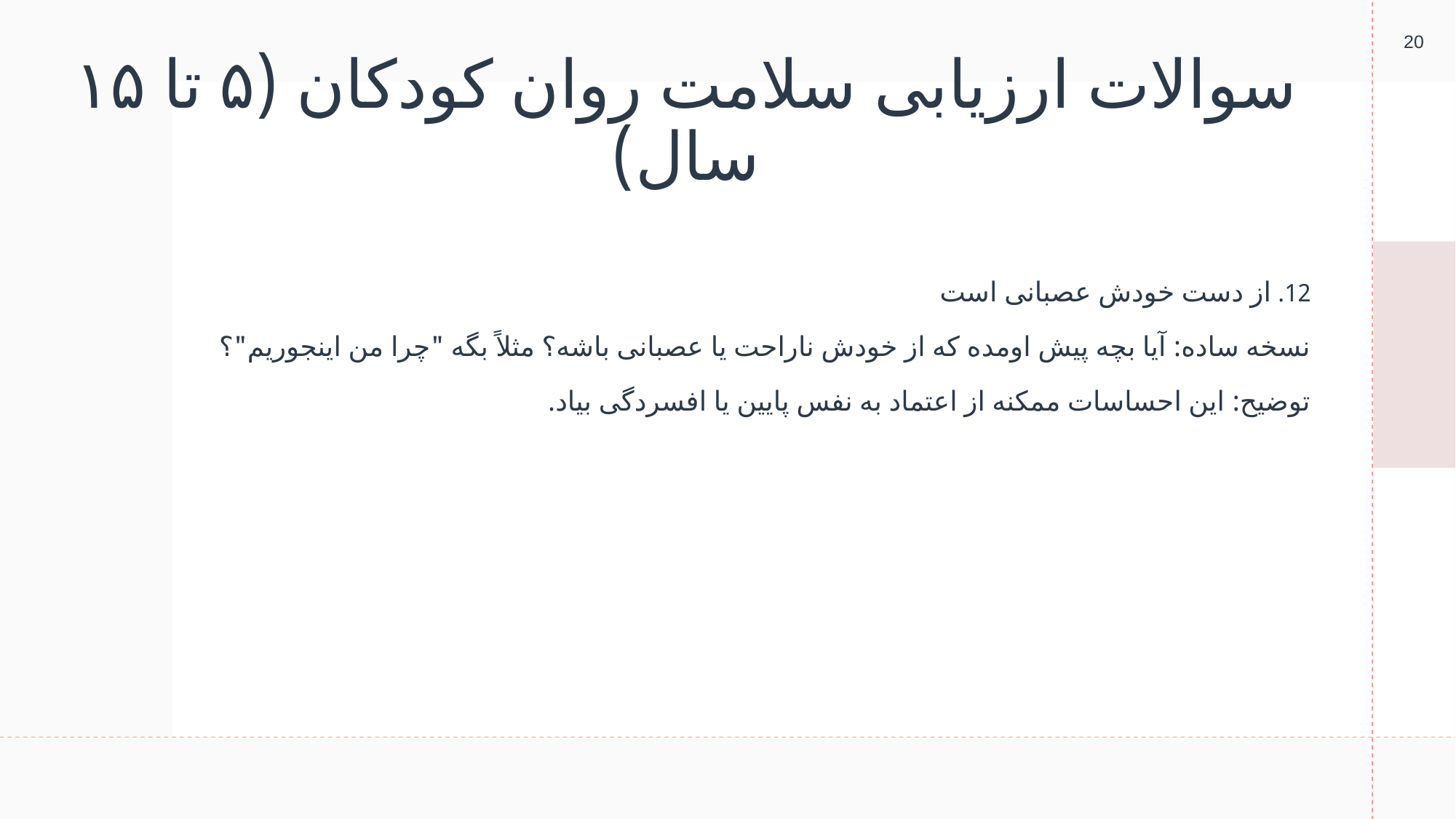

20
# سوالات ارزیابی سلامت روان کودکان (۵ تا ۱۵ سال)
12. از دست خودش عصبانی است
نسخه ساده: آیا بچه پیش اومده که از خودش ناراحت یا عصبانی باشه؟ مثلاً بگه "چرا من اینجوریم"؟
توضیح: این احساسات ممکنه از اعتماد به نفس پایین یا افسردگی بیاد.